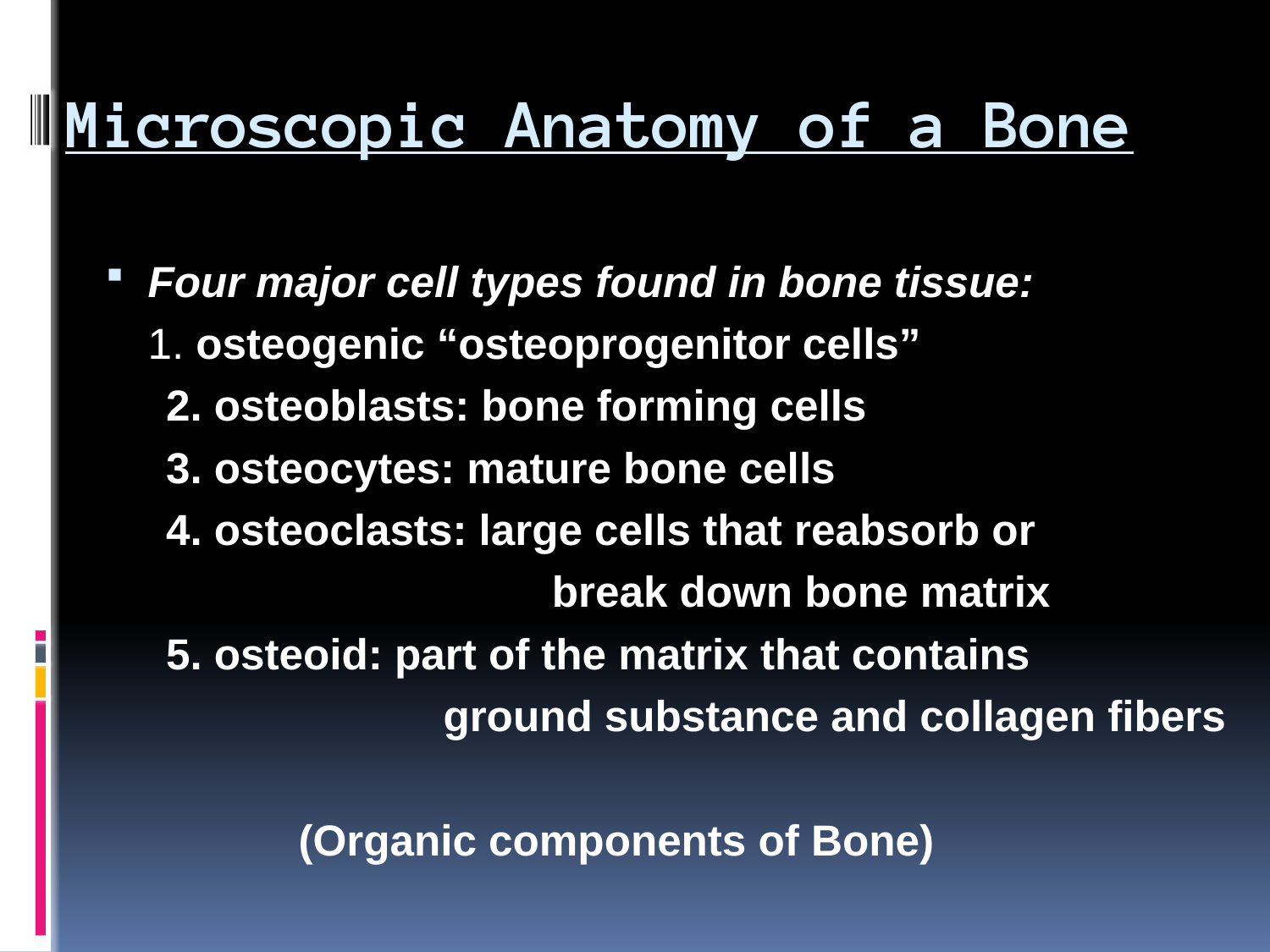

# Microscopic Anatomy of a Bone
Four major cell types found in bone tissue:
	1. osteogenic “osteoprogenitor cells”
     2. osteoblasts: bone forming cells
     3. osteocytes: mature bone cells
     4. osteoclasts: large cells that reabsorb or
                                     break down bone matrix
     5. osteoid: part of the matrix that contains
                            ground substance and collagen fibers

                (Organic components of Bone)